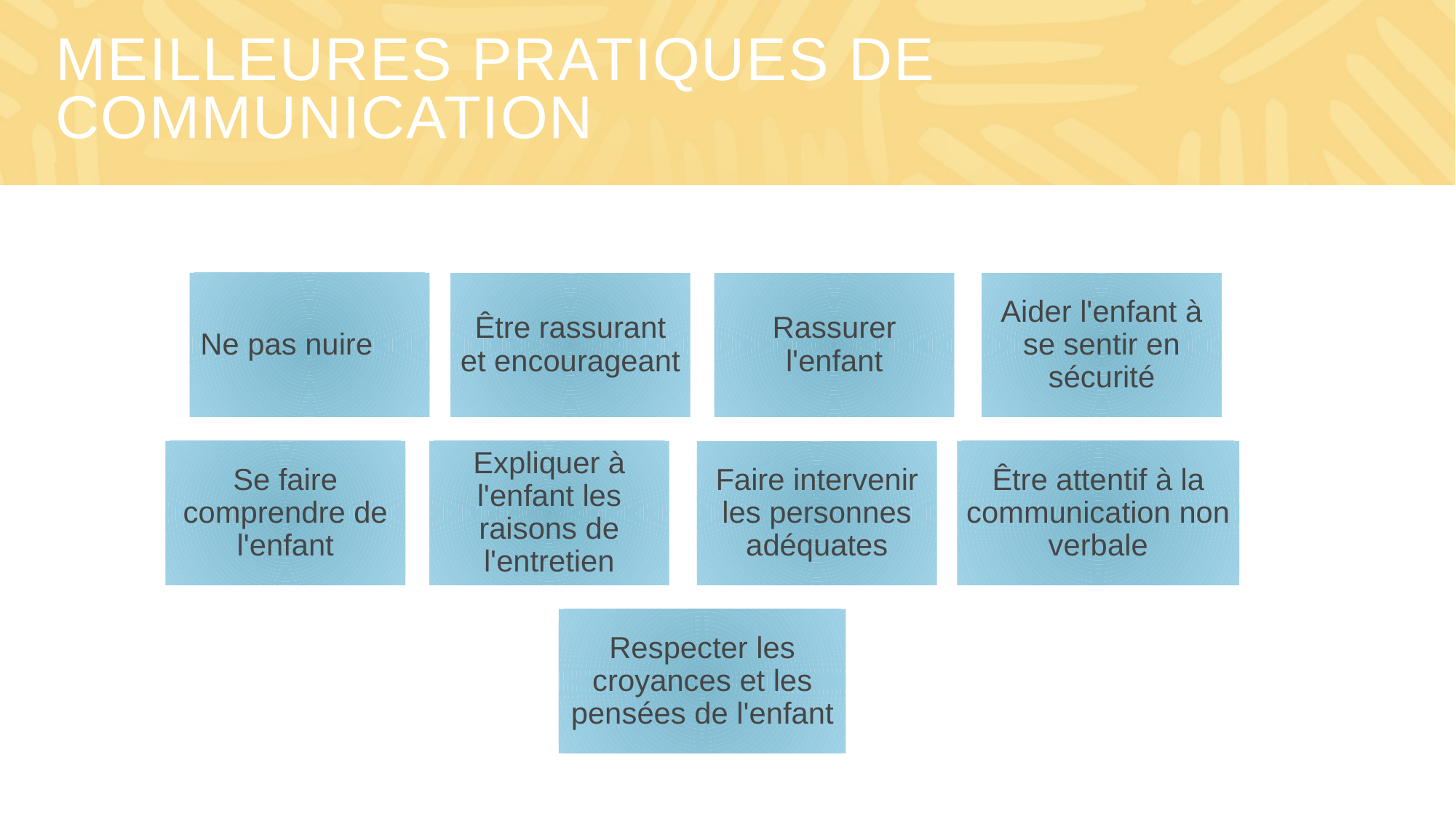

# Meilleures pratiques de communication
Ne pas nuire
Être rassurant et encourageant
Rassurer l'enfant
Aider l'enfant à se sentir en sécurité
Se faire comprendre de l'enfant
Expliquer à l'enfant les raisons de l'entretien
Faire intervenir les personnes adéquates
Être attentif à la communication non verbale
Respecter les croyances et les pensées de l'enfant